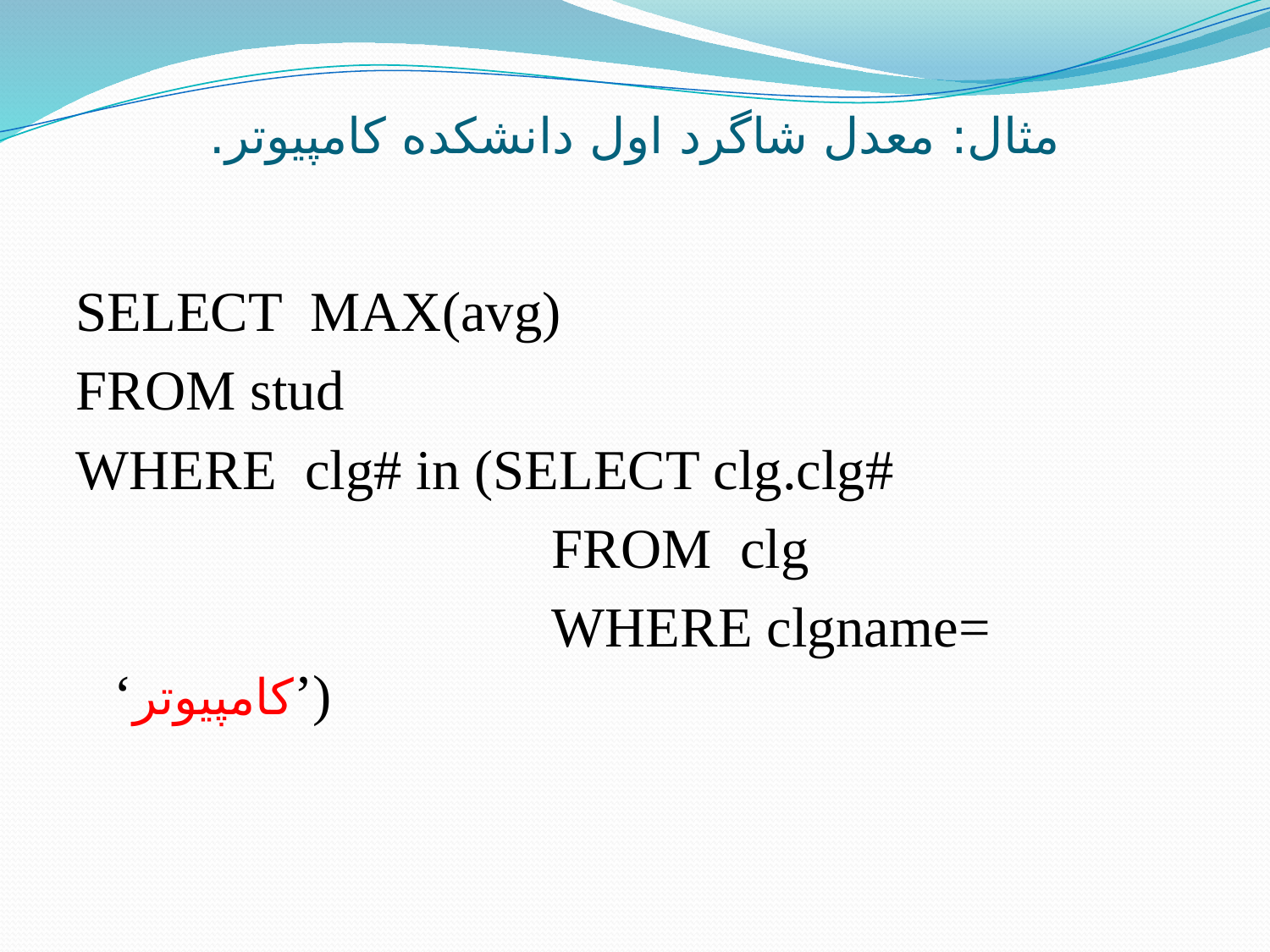

# مثال: معدل شاگرد اول دانشکده کامپيوتر.
SELECT  MAX(avg)
FROM stud
WHERE  clg# in (SELECT clg.clg#
				    FROM  clg
				    WHERE clgname= ‘کامپيوتر’)